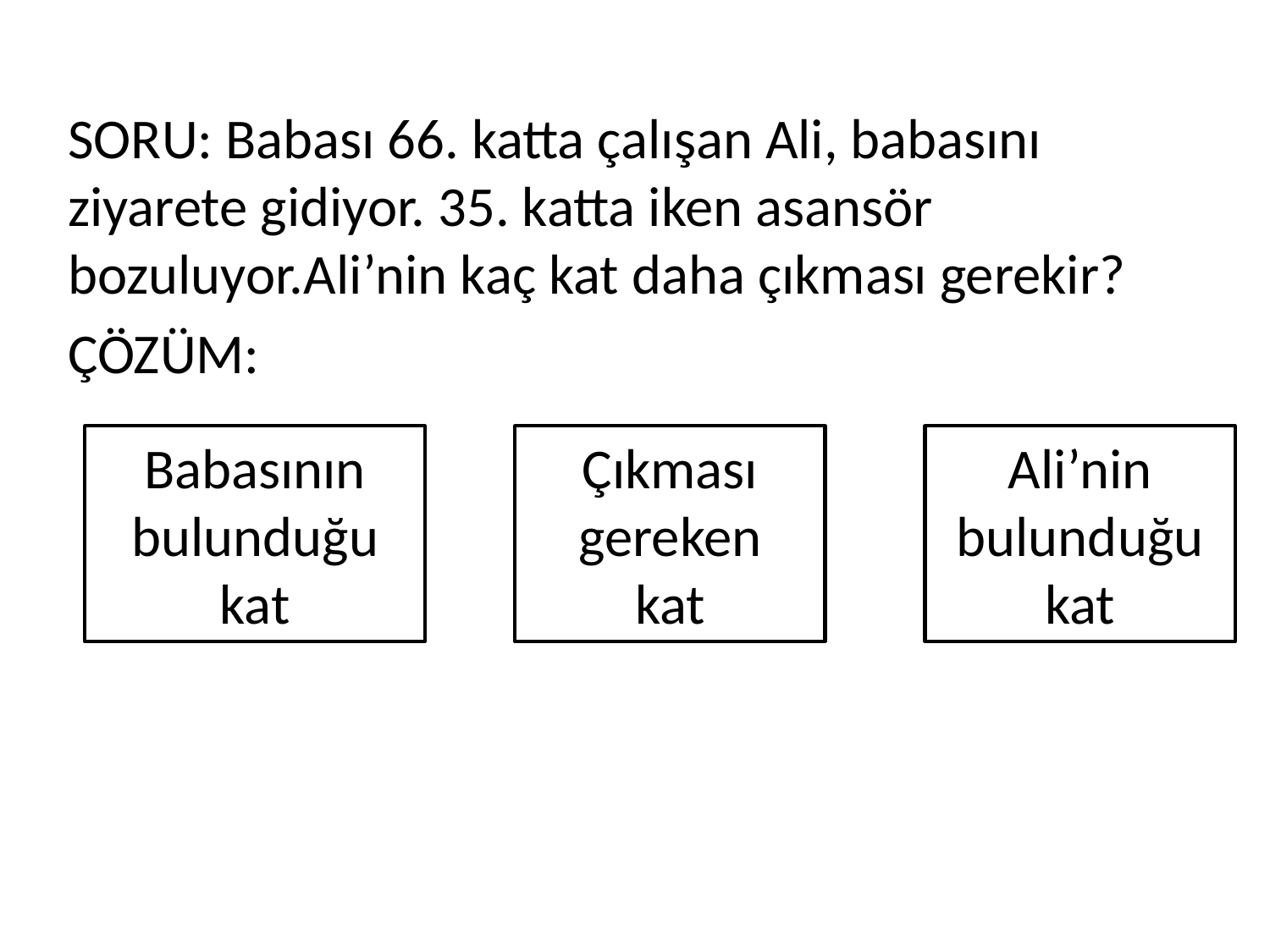

SORU: Babası 66. katta çalışan Ali, babasını ziyarete gidiyor. 35. katta iken asansör bozuluyor.Ali’nin kaç kat daha çıkması gerekir?
ÇÖZÜM:
Babasının
bulunduğu
kat
Çıkması gereken
kat
Ali’nin
bulunduğu
kat